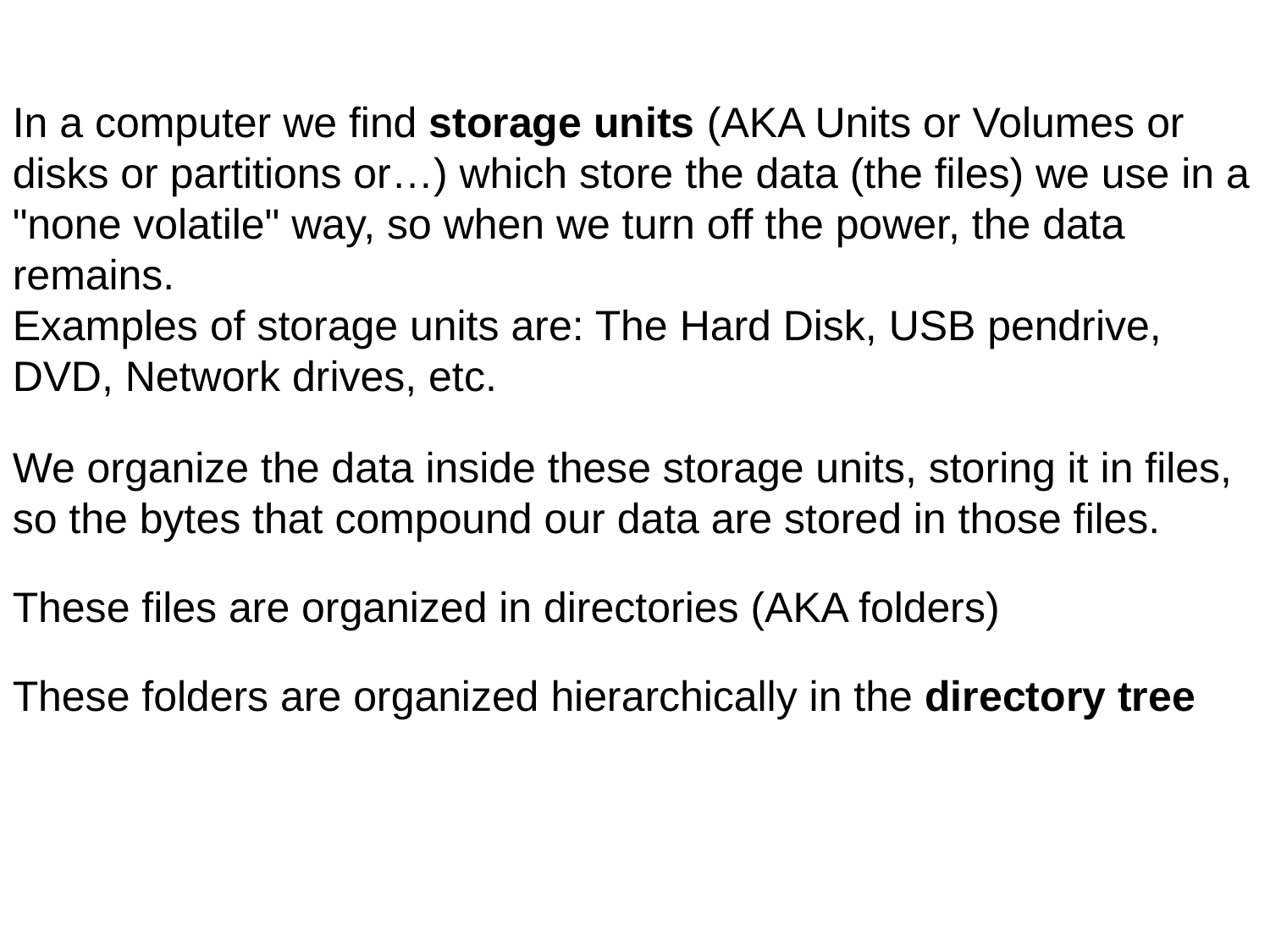

In a computer we find storage units (AKA Units or Volumes or disks or partitions or…) which store the data (the files) we use in a "none volatile" way, so when we turn off the power, the data remains.
Examples of storage units are: The Hard Disk, USB pendrive, DVD, Network drives, etc.
We organize the data inside these storage units, storing it in files, so the bytes that compound our data are stored in those files.
These files are organized in directories (AKA folders)
These folders are organized hierarchically in the directory tree